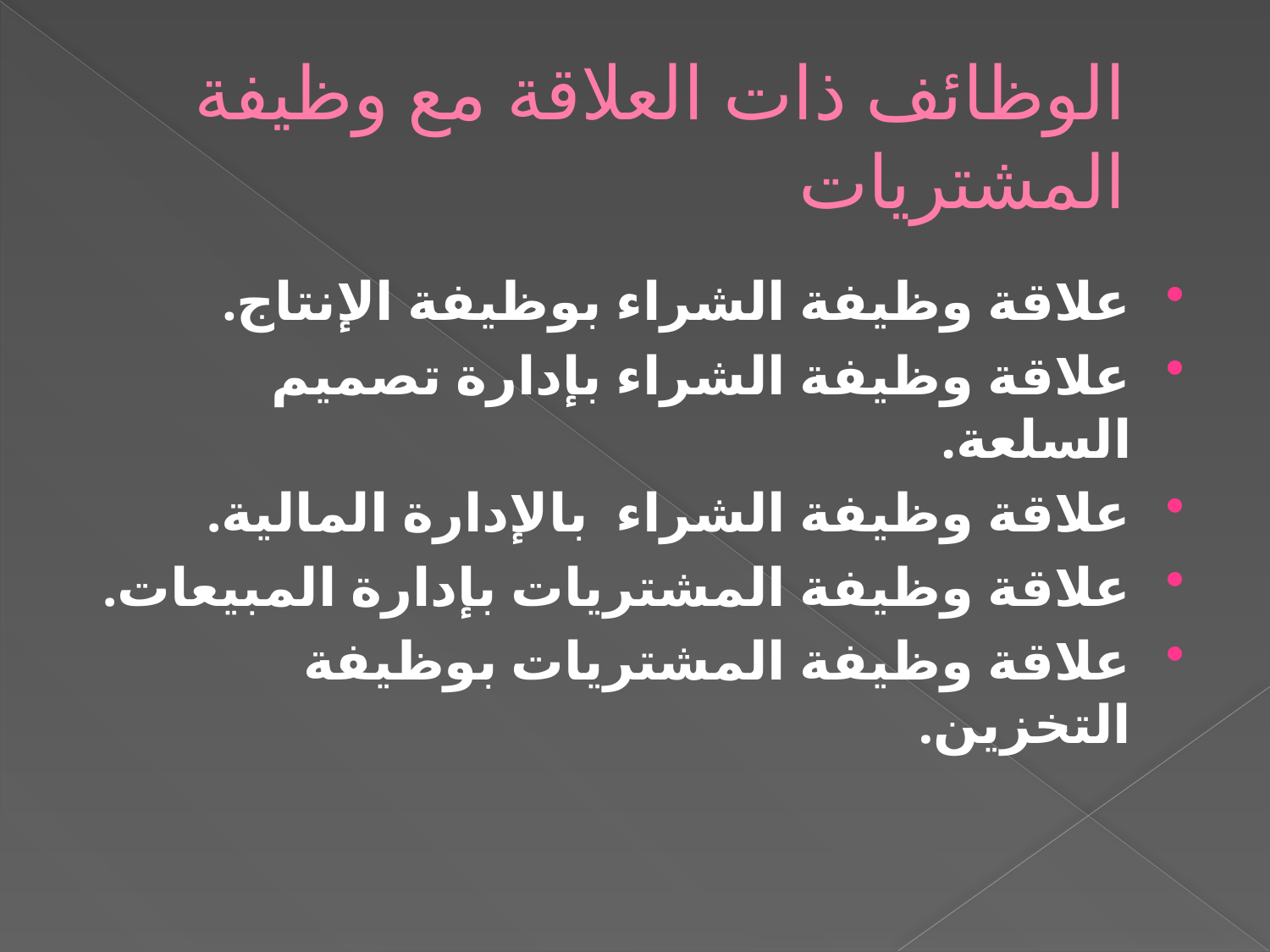

# الوظائف ذات العلاقة مع وظيفة المشتريات
علاقة وظيفة الشراء بوظيفة الإنتاج.
علاقة وظيفة الشراء بإدارة تصميم السلعة.
علاقة وظيفة الشراء  بالإدارة المالية.
علاقة وظيفة المشتريات بإدارة المبيعات.
علاقة وظيفة المشتريات بوظيفة التخزين.